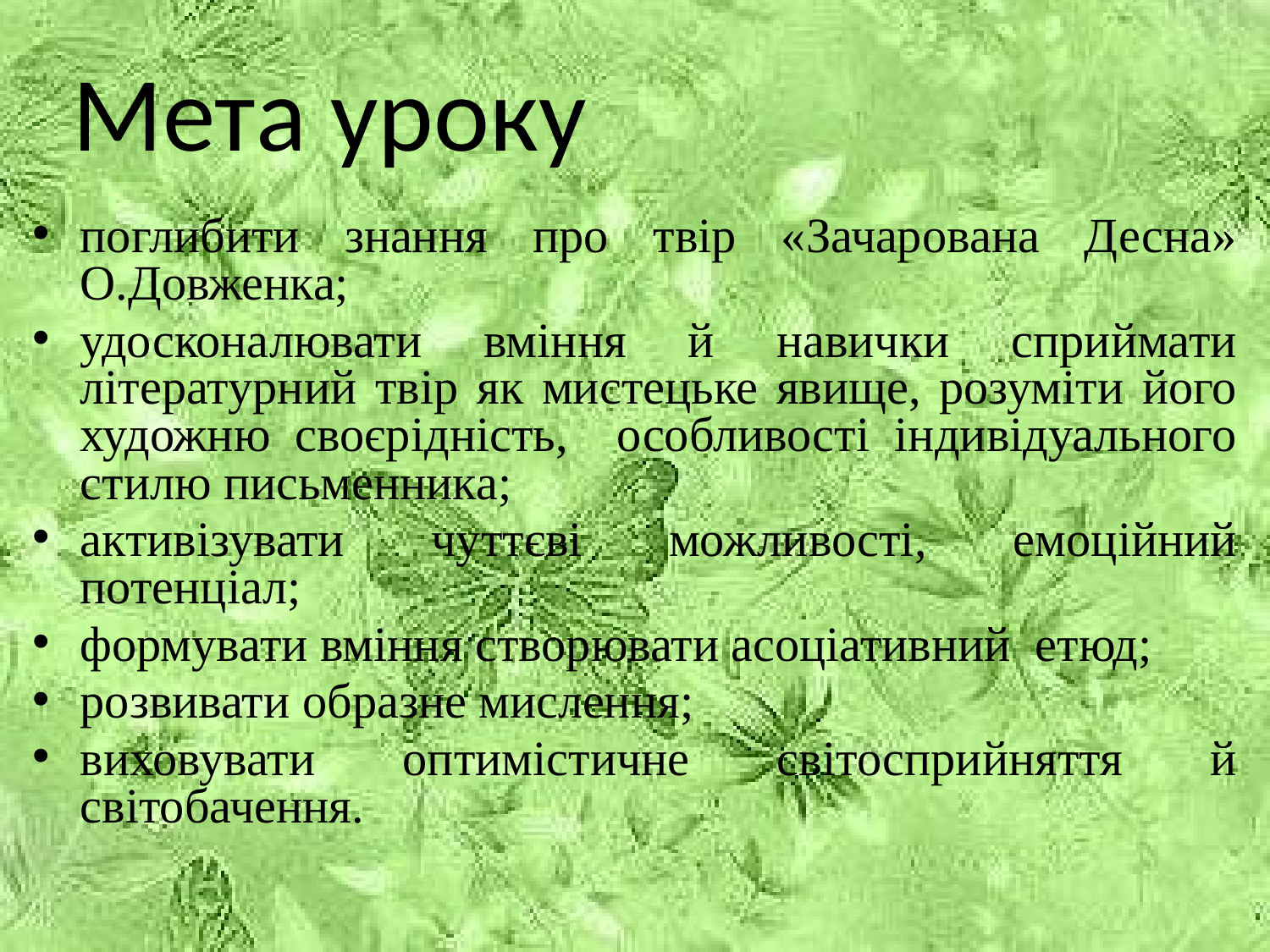

# Мета уроку
поглибити знання про твір «Зачарована Десна» О.Довженка;
удосконалювати вміння й навички сприймати літературний твір як мистецьке явище, розуміти його художню своєрідність,  особливості індивідуального стилю письменника;
активізувати чуттєві можливості, емоційний потенціал;
формувати вміння створювати асоціативний  етюд;
розвивати образне мислення;
виховувати оптимістичне світосприйняття й світобачення.